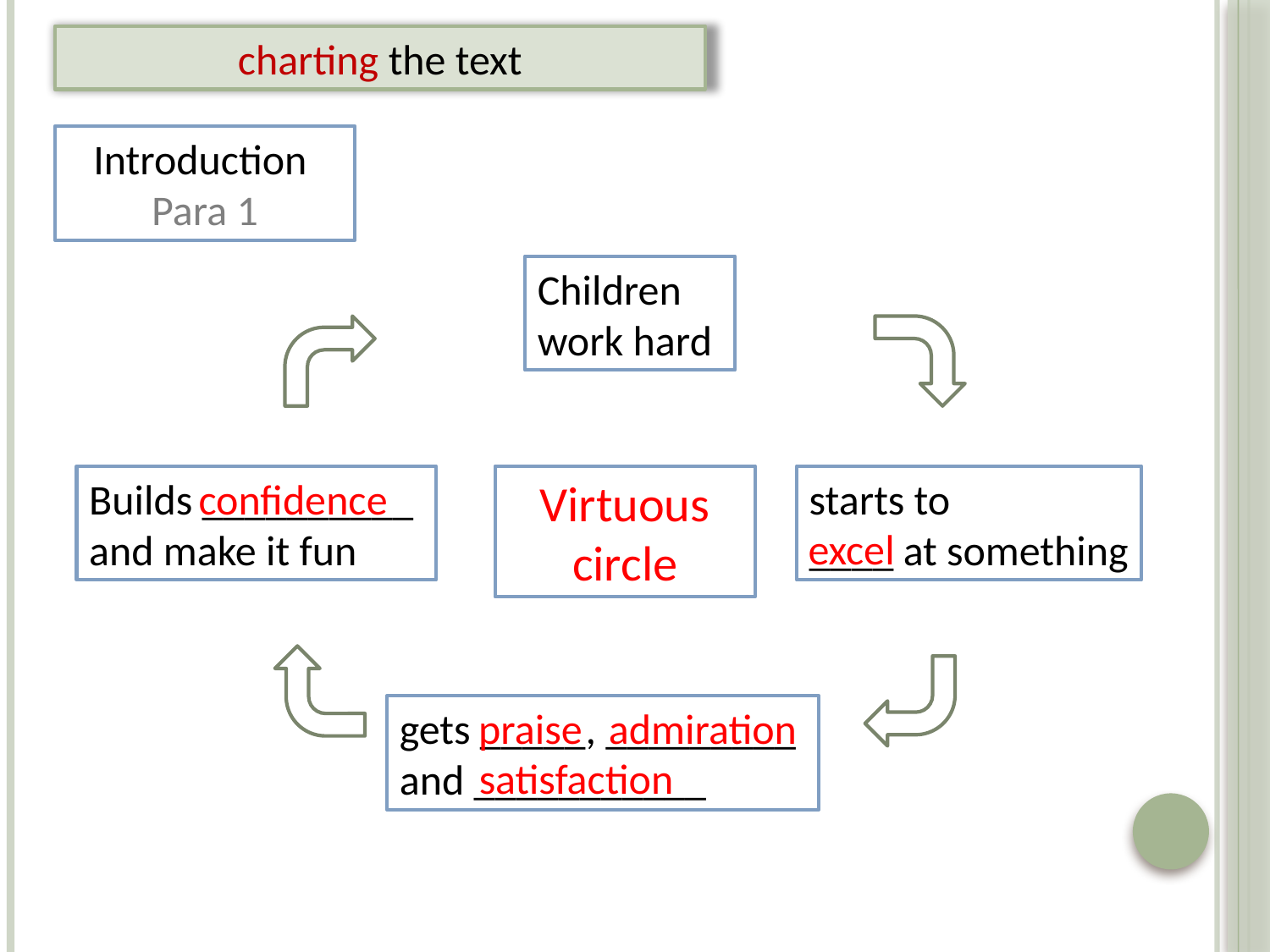

charting the text
Introduction
Para 1
Children
work hard

Builds __________
and make it fun
confidence
Virtuous circle
starts to
____ at something
excel

gets _____, _________
and ___________
praise
admiration
satisfaction